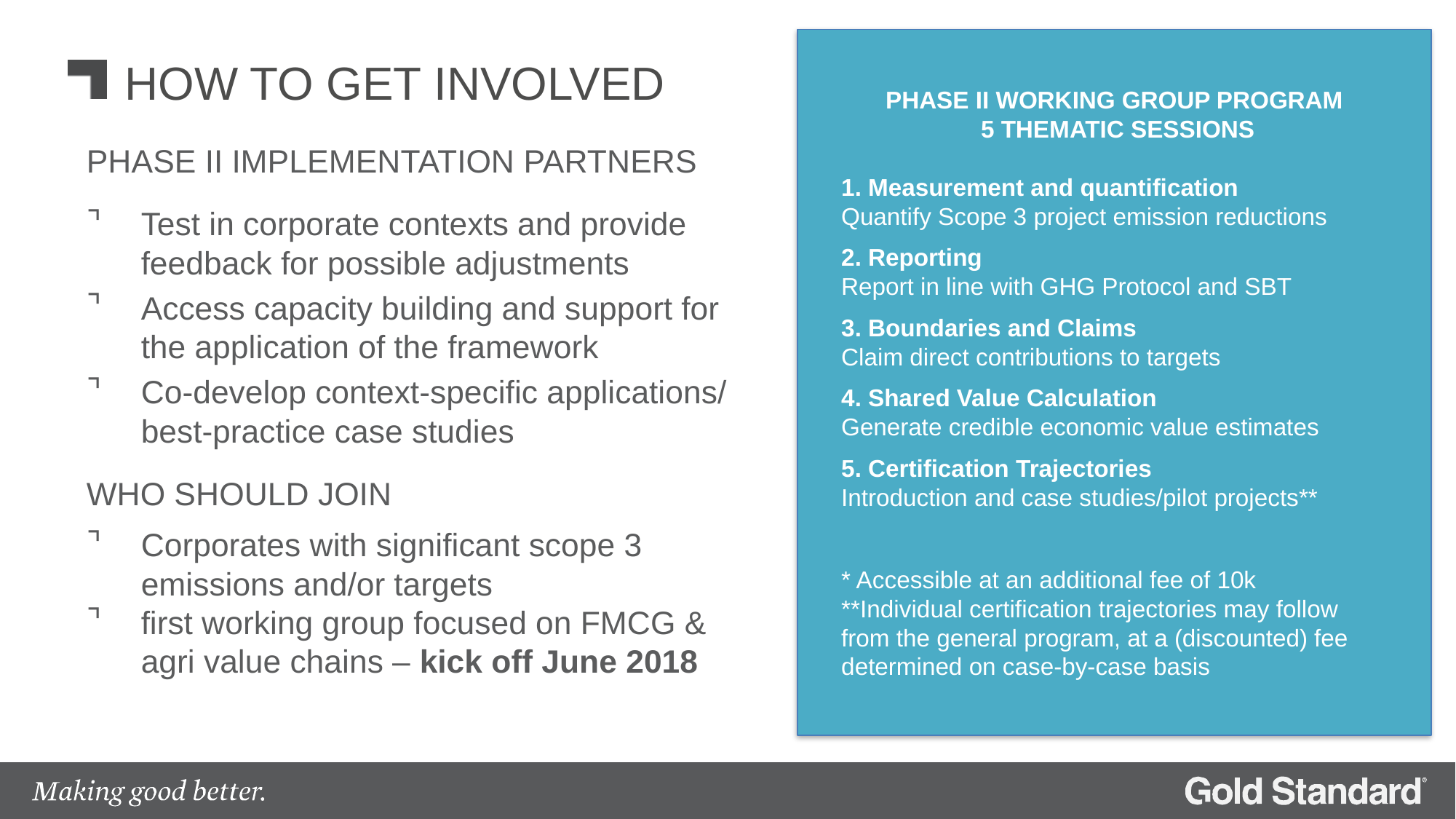

PHASE II WORKING GROUP PROGRAM
 5 THEMATIC SESSIONS

1. Measurement and quantification
Quantify Scope 3 project emission reductions
2. Reporting
Report in line with GHG Protocol and SBT
3. Boundaries and Claims
Claim direct contributions to targets
4. Shared Value Calculation
Generate credible economic value estimates
5. Certification Trajectories
Introduction and case studies/pilot projects**

* Accessible at an additional fee of 10k
**Individual certification trajectories may follow from the general program, at a (discounted) fee determined on case-by-case basis
# HOW TO GET INVOLVED
PHASE II IMPLEMENTATION PARTNERS
Test in corporate contexts and provide feedback for possible adjustments
Access capacity building and support for the application of the framework
Co-develop context-specific applications/ best-practice case studies
WHO SHOULD JOIN
Corporates with significant scope 3 emissions and/or targets
first working group focused on FMCG & agri value chains – kick off June 2018